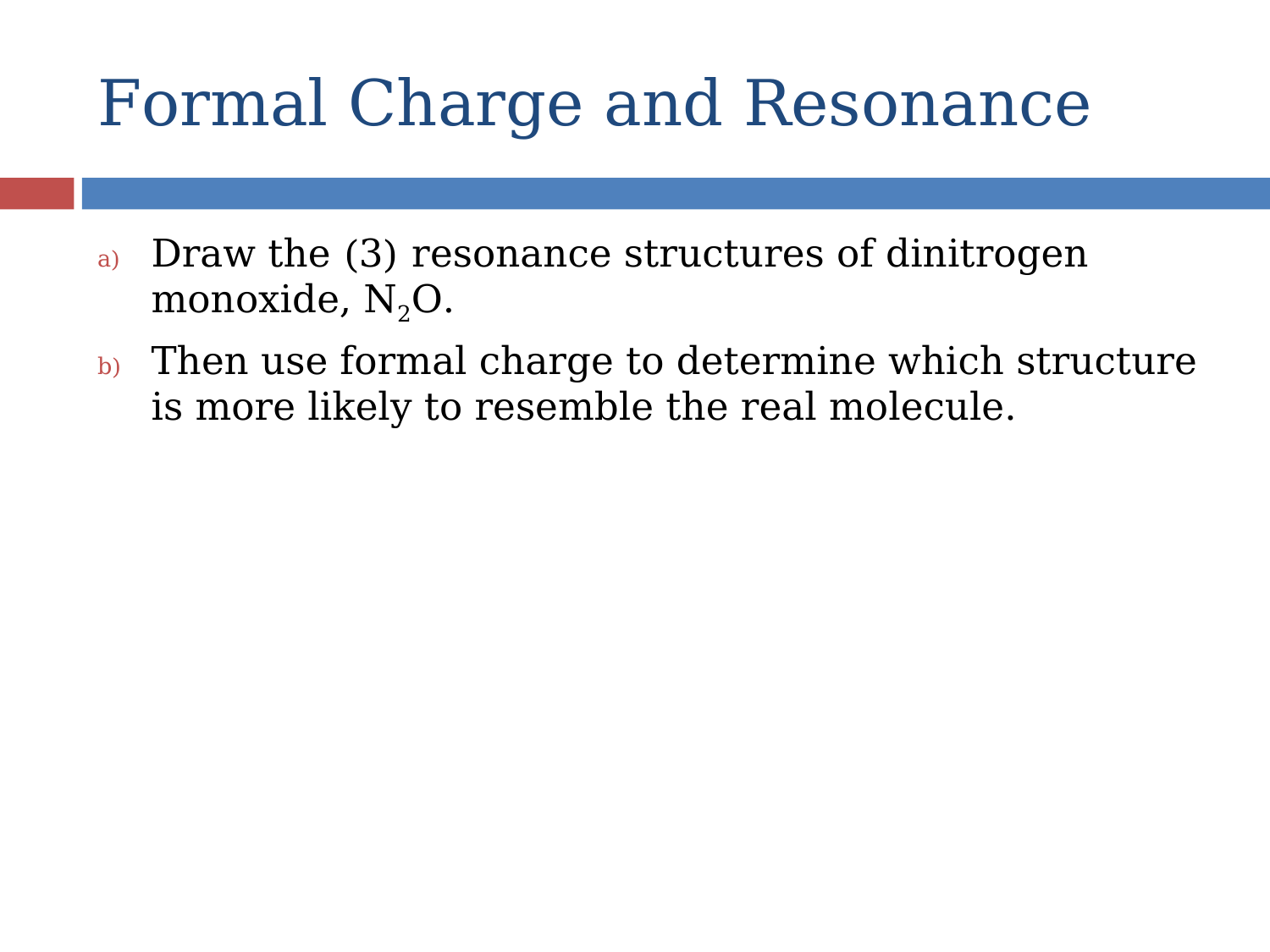

# Formal Charge and Resonance
Draw the (3) resonance structures of dinitrogen monoxide, N2O.
Then use formal charge to determine which structure is more likely to resemble the real molecule.